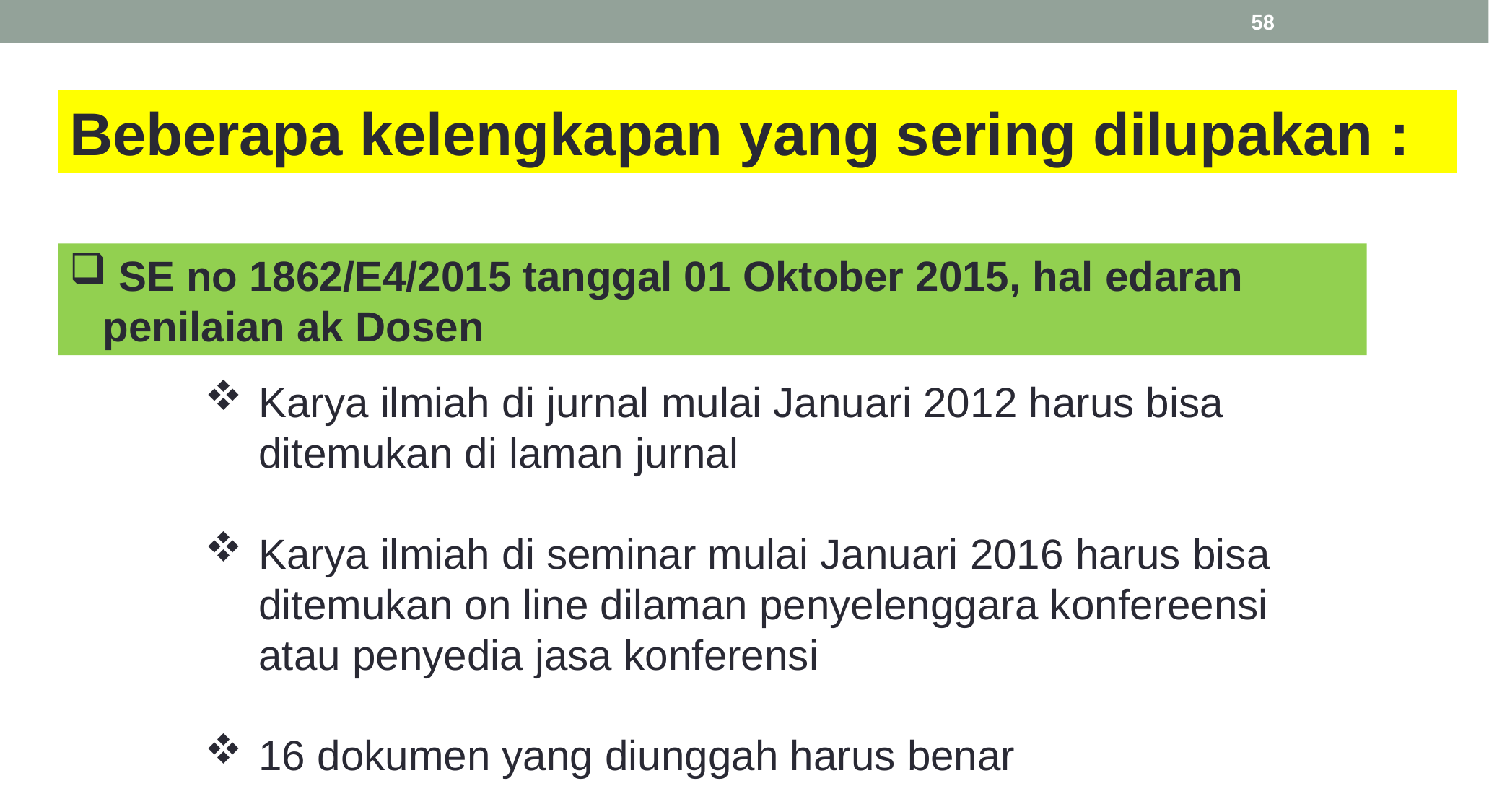

58
Beberapa kelengkapan yang sering dilupakan :
 SE no 1862/E4/2015 tanggal 01 Oktober 2015, hal edaran penilaian ak Dosen
Karya ilmiah di jurnal mulai Januari 2012 harus bisa ditemukan di laman jurnal

Karya ilmiah di seminar mulai Januari 2016 harus bisa ditemukan on line dilaman penyelenggara konfereensi atau penyedia jasa konferensi

16 dokumen yang diunggah harus benar